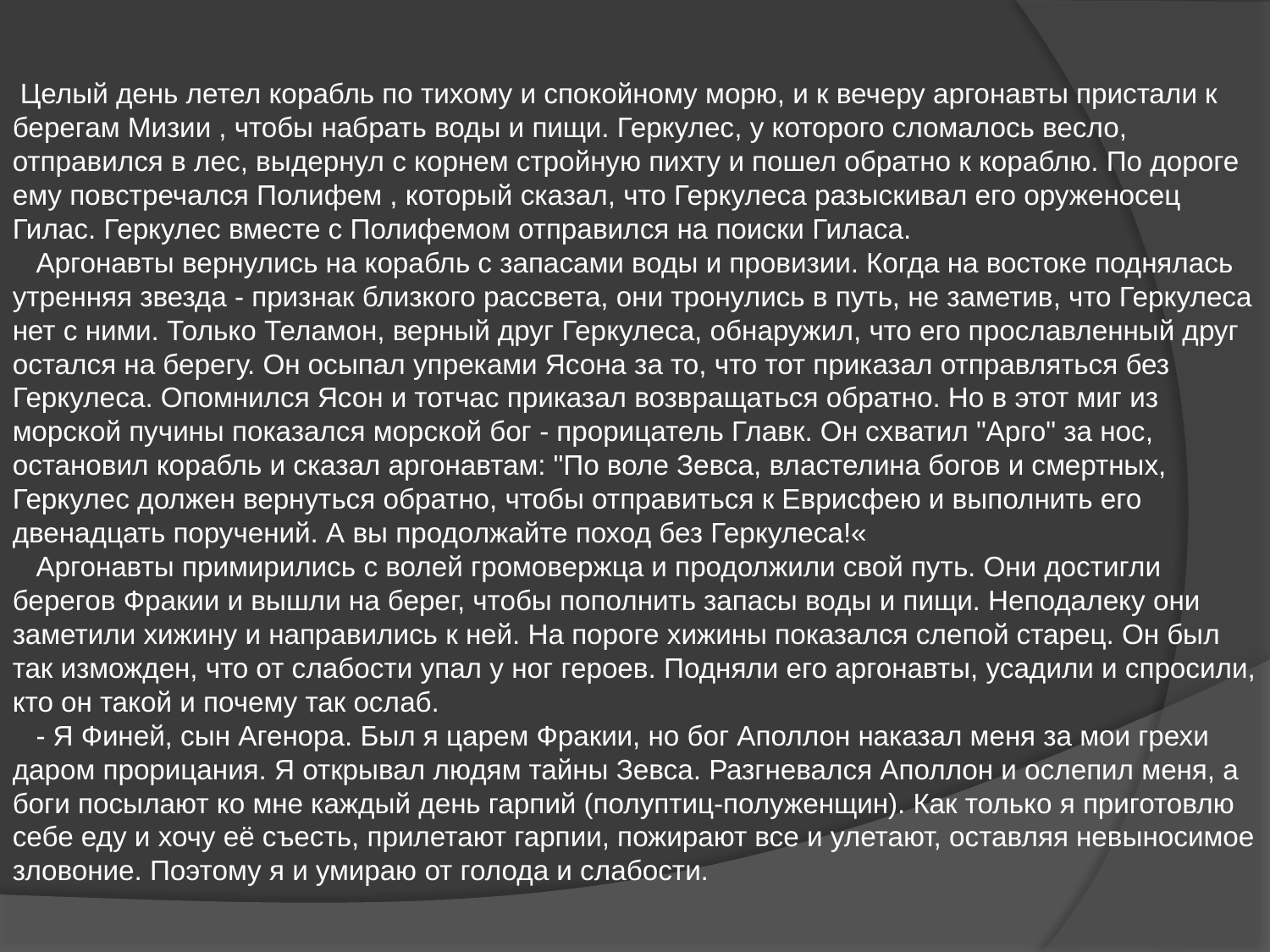

Целый день летел корабль по тихому и спокойному морю, и к вечеру аргонавты пристали к берегам Мизии , чтобы набрать воды и пищи. Геркулес, у которого сломалось весло, отправился в лес, выдернул с корнем стройную пихту и пошел обратно к кораблю. По дороге ему повстречался Полифем , который сказал, что Геркулеса разыскивал его оруженосец Гилас. Геркулес вместе с Полифемом отправился на поиски Гиласа.
   Аргонавты вернулись на корабль с запасами воды и провизии. Когда на востоке поднялась утренняя звезда - признак близкого рассвета, они тронулись в путь, не заметив, что Геркулеса нет с ними. Только Теламон, верный друг Геркулеса, обнаружил, что его прославленный друг остался на берегу. Он осыпал упреками Ясона за то, что тот приказал отправляться без Геркулеса. Опомнился Ясон и тотчас приказал возвращаться обратно. Но в этот миг из морской пучины показался морской бог - прорицатель Главк. Он схватил "Арго" за нос, остановил корабль и сказал аргонавтам: "По воле Зевса, властелина богов и смертных, Геркулес должен вернуться обратно, чтобы отправиться к Еврисфею и выполнить его двенадцать поручений. А вы продолжайте поход без Геркулеса!«
   Аргонавты примирились с волей громовержца и продолжили свой путь. Они достигли берегов Фракии и вышли на берег, чтобы пополнить запасы воды и пищи. Неподалеку они заметили хижину и направились к ней. На пороге хижины показался слепой старец. Он был так изможден, что от слабости упал у ног героев. Подняли его аргонавты, усадили и спросили, кто он такой и почему так ослаб.
   - Я Финей, сын Агенора. Был я царем Фракии, но бог Аполлон наказал меня за мои грехи даром прорицания. Я открывал людям тайны Зевса. Разгневался Аполлон и ослепил меня, а боги посылают ко мне каждый день гарпий (полуптиц-полуженщин). Как только я приготовлю себе еду и хочу её съесть, прилетают гарпии, пожирают все и улетают, оставляя невыносимое зловоние. Поэтому я и умираю от голода и слабости.